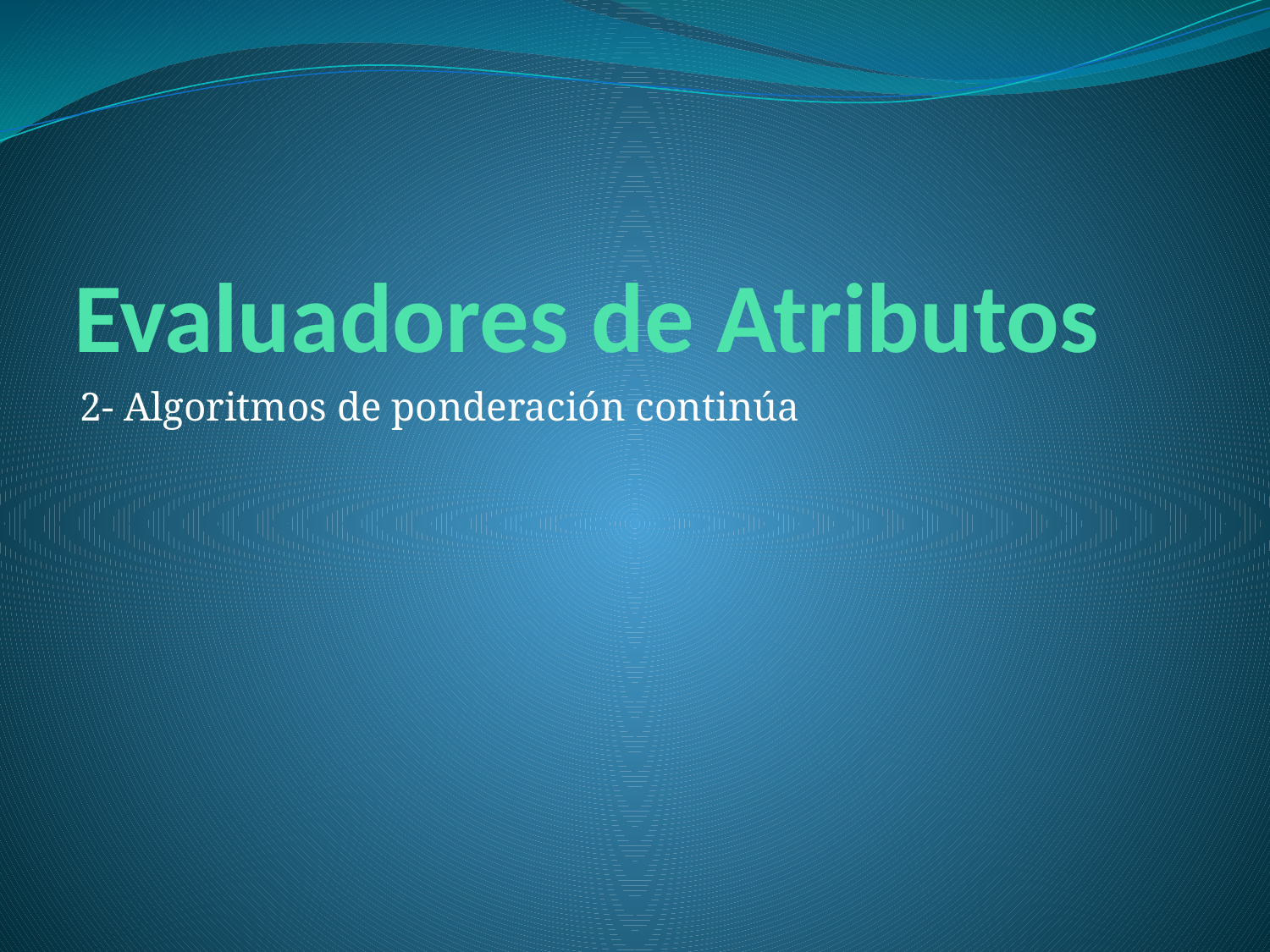

# Evaluadores de Atributos
2- Algoritmos de ponderación continúa